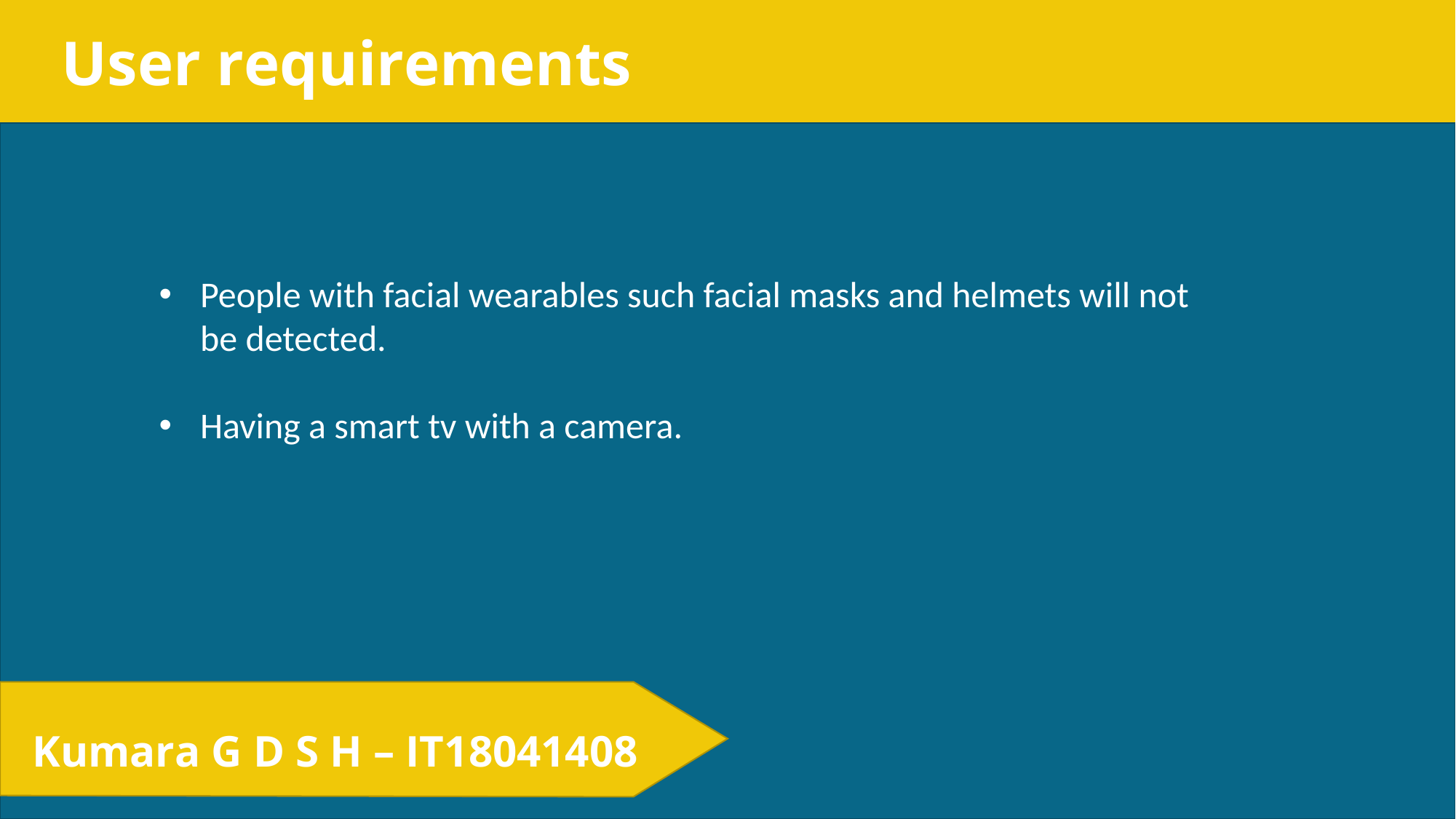

User requirements

People with facial wearables such facial masks and helmets will not be detected.

Having a smart tv with a camera.

Kumara G D S H – IT18041408